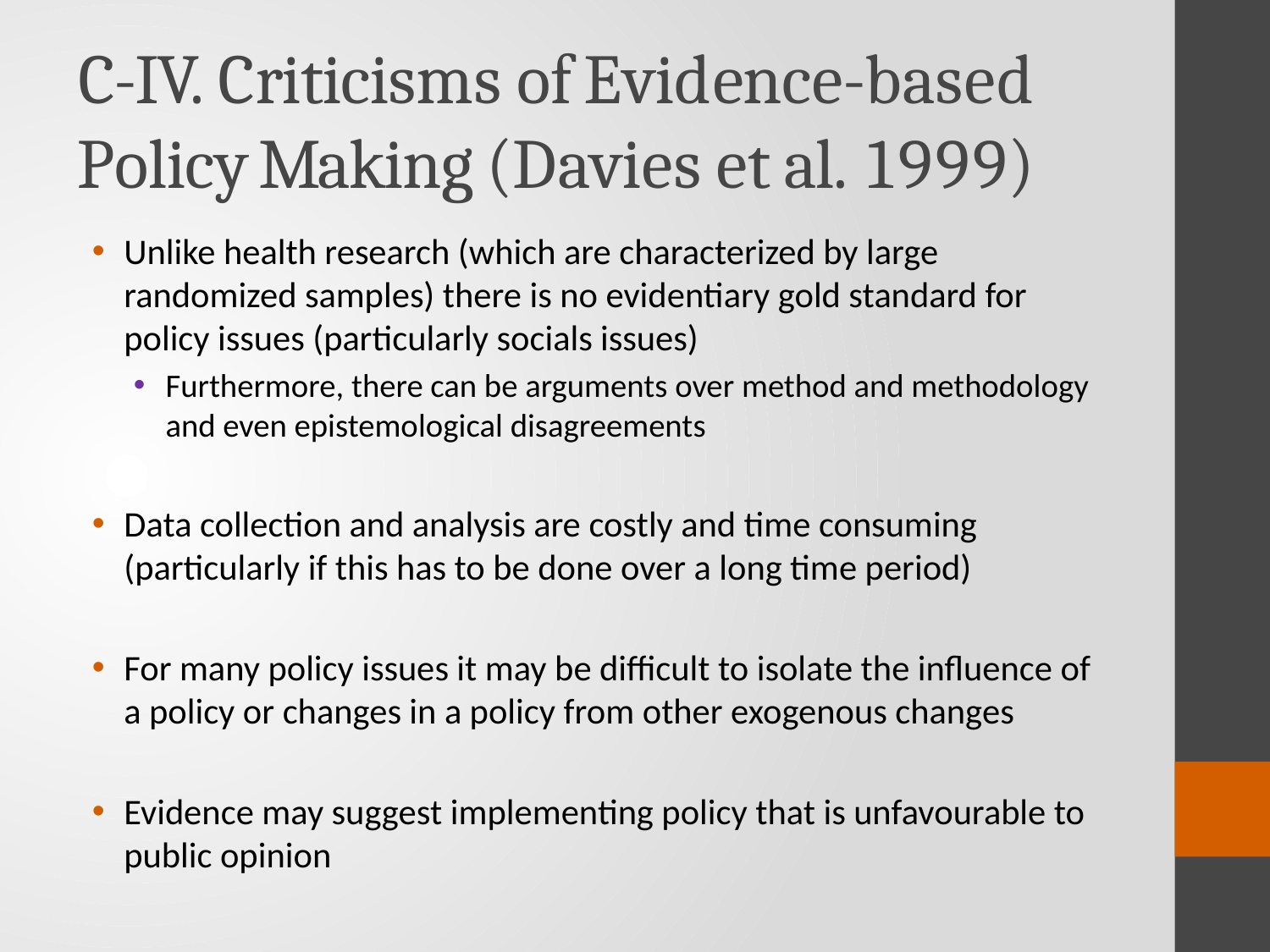

# C-IV. Criticisms of Evidence-based Policy Making (Davies et al. 1999)
Unlike health research (which are characterized by large randomized samples) there is no evidentiary gold standard for policy issues (particularly socials issues)
Furthermore, there can be arguments over method and methodology and even epistemological disagreements

Data collection and analysis are costly and time consuming (particularly if this has to be done over a long time period)

For many policy issues it may be difficult to isolate the influence of a policy or changes in a policy from other exogenous changes

Evidence may suggest implementing policy that is unfavourable to public opinion